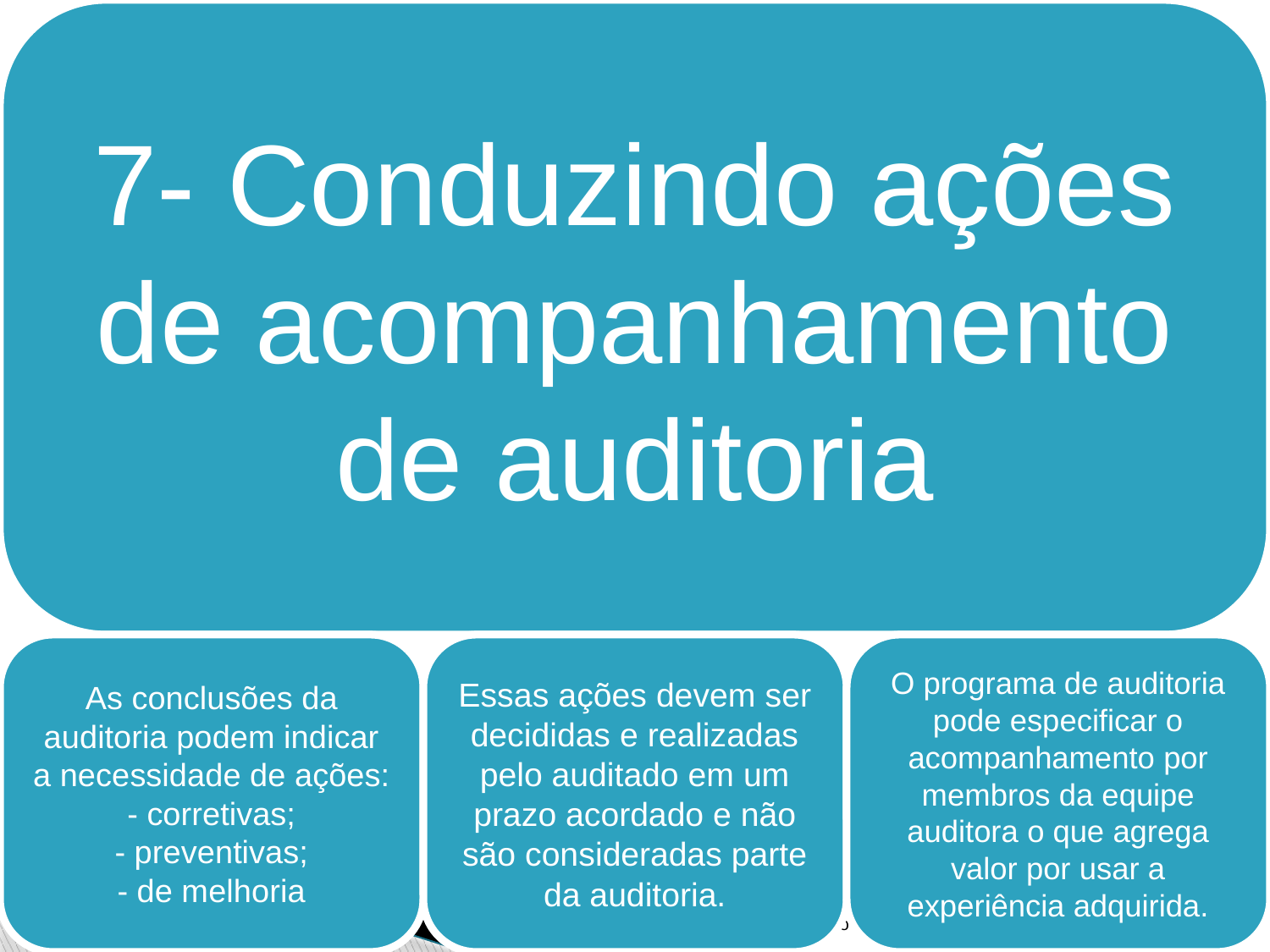

7- Conduzindo ações de acompanhamento de auditoria
As conclusões da auditoria podem indicar a necessidade de ações:
- corretivas;
- preventivas;
- de melhoria
Essas ações devem ser decididas e realizadas pelo auditado em um prazo acordado e não são consideradas parte da auditoria.
O programa de auditoria pode especificar o acompanhamento por membros da equipe auditora o que agrega valor por usar a experiência adquirida.
AUTOR: Prof. João Paulo Miranda